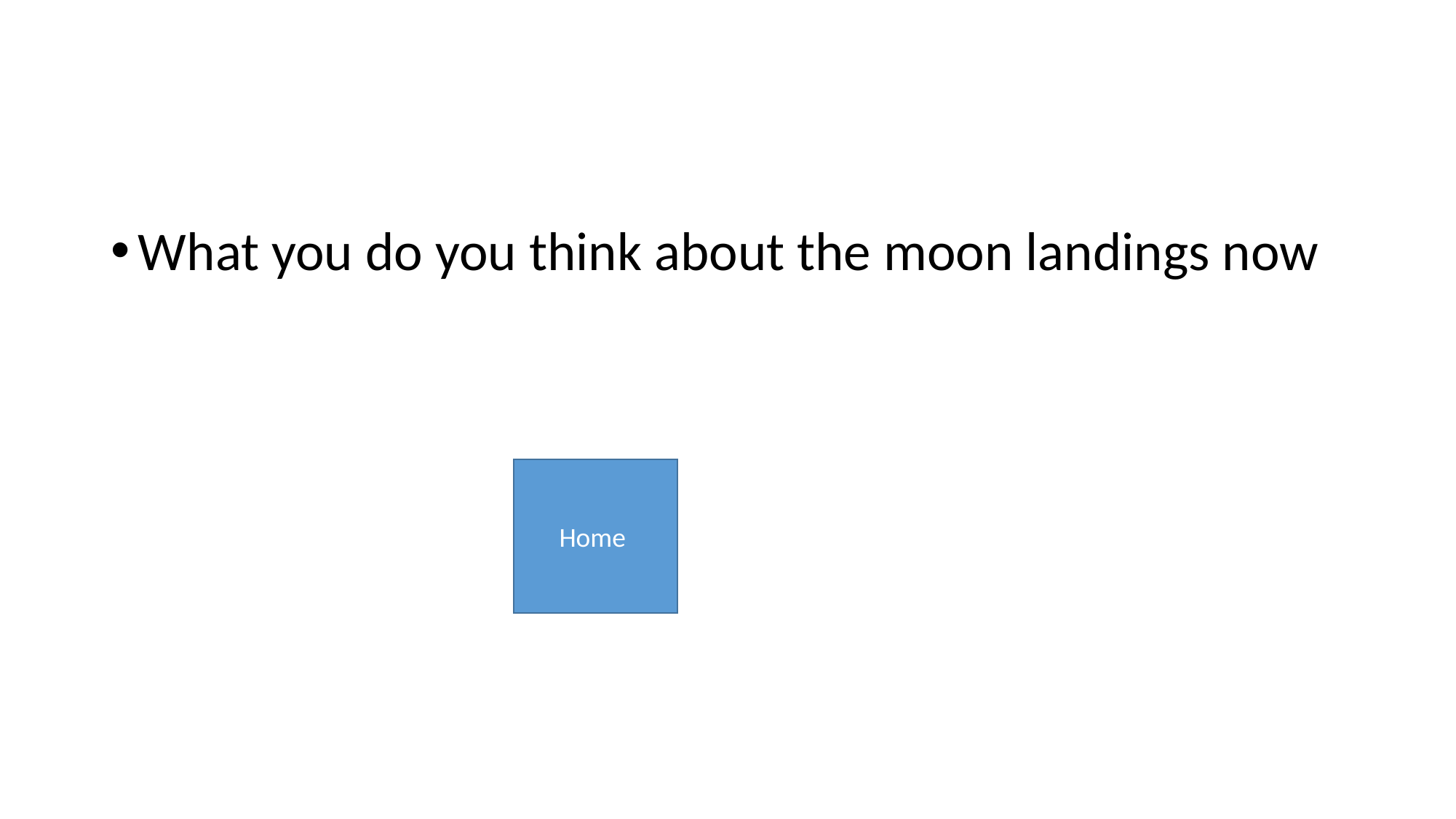

#
What you do you think about the moon landings now

Home